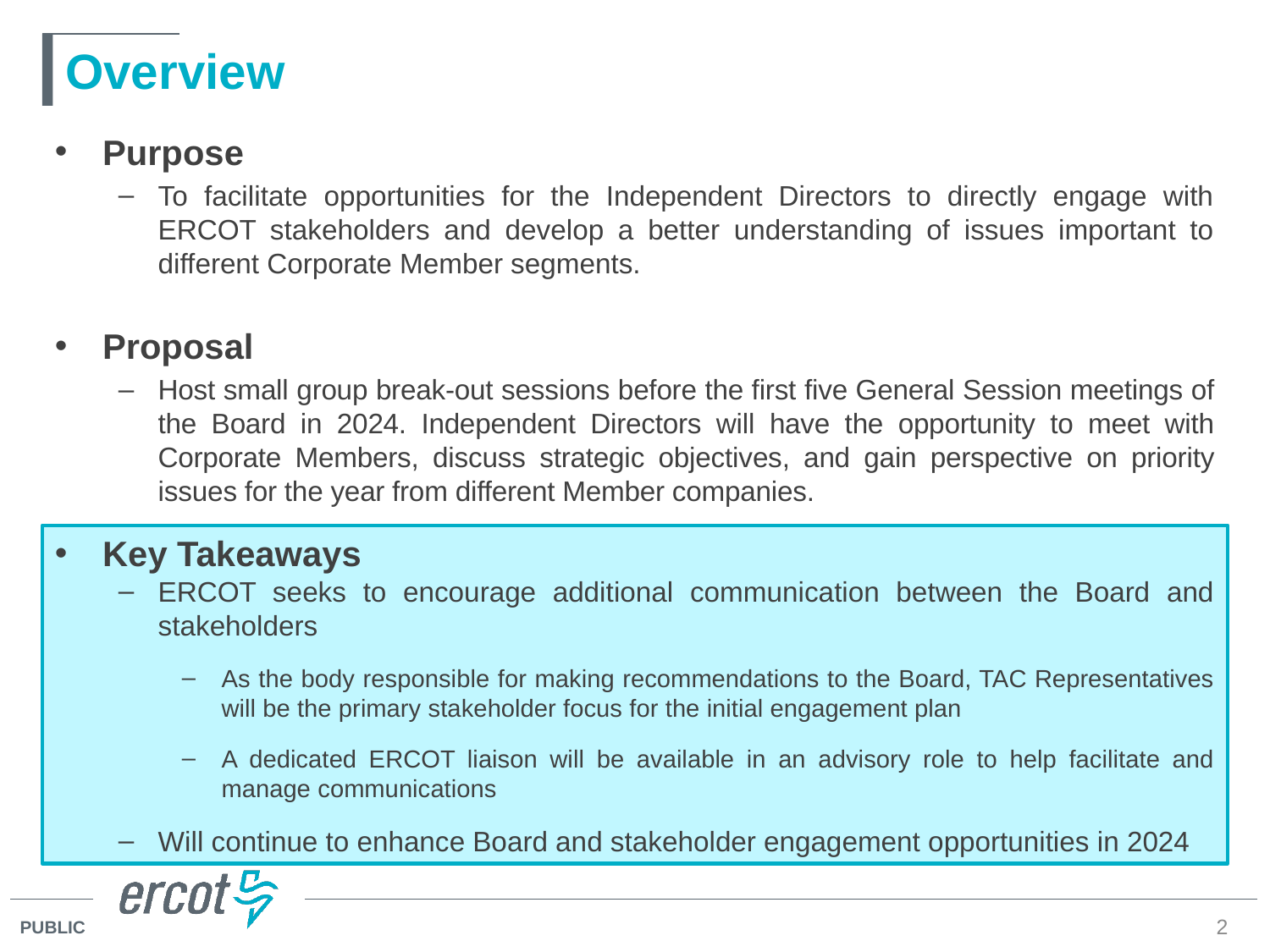

# Overview
Purpose
To facilitate opportunities for the Independent Directors to directly engage with ERCOT stakeholders and develop a better understanding of issues important to different Corporate Member segments.

Proposal
Host small group break-out sessions before the first five General Session meetings of the Board in 2024. Independent Directors will have the opportunity to meet with Corporate Members, discuss strategic objectives, and gain perspective on priority issues for the year from different Member companies.

Key Takeaways
ERCOT seeks to encourage additional communication between the Board and stakeholders
As the body responsible for making recommendations to the Board, TAC Representatives will be the primary stakeholder focus for the initial engagement plan
A dedicated ERCOT liaison will be available in an advisory role to help facilitate and manage communications
Will continue to enhance Board and stakeholder engagement opportunities in 2024
2